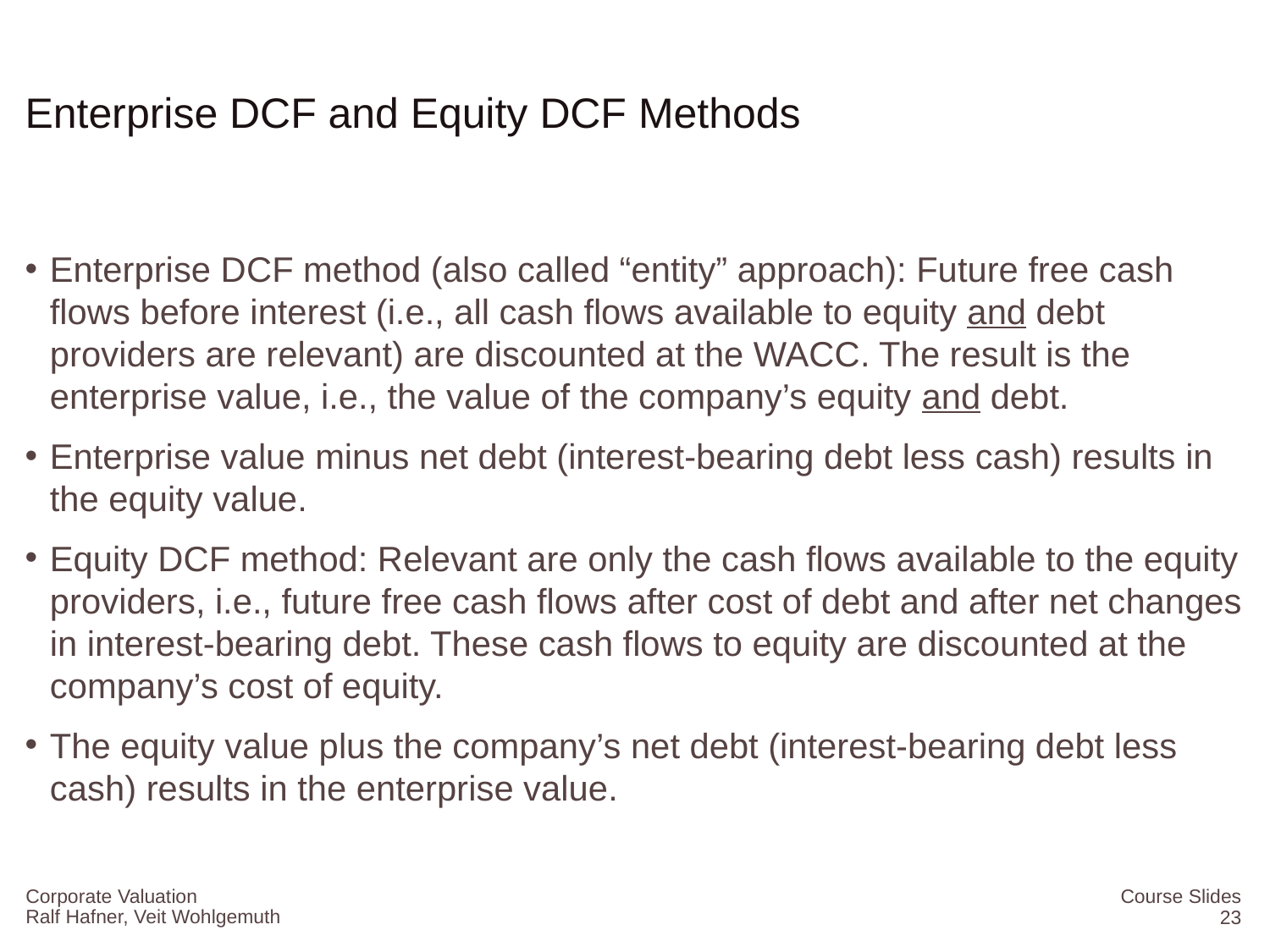

# Enterprise DCF and Equity DCF Methods
Enterprise DCF method (also called “entity” approach): Future free cash flows before interest (i.e., all cash flows available to equity and debt providers are relevant) are discounted at the WACC. The result is the enterprise value, i.e., the value of the company’s equity and debt.
Enterprise value minus net debt (interest-bearing debt less cash) results in the equity value.
Equity DCF method: Relevant are only the cash flows available to the equity providers, i.e., future free cash flows after cost of debt and after net changes in interest-bearing debt. These cash flows to equity are discounted at the company’s cost of equity.
The equity value plus the company’s net debt (interest-bearing debt less cash) results in the enterprise value.

Corporate Valuation
Course Slides
23